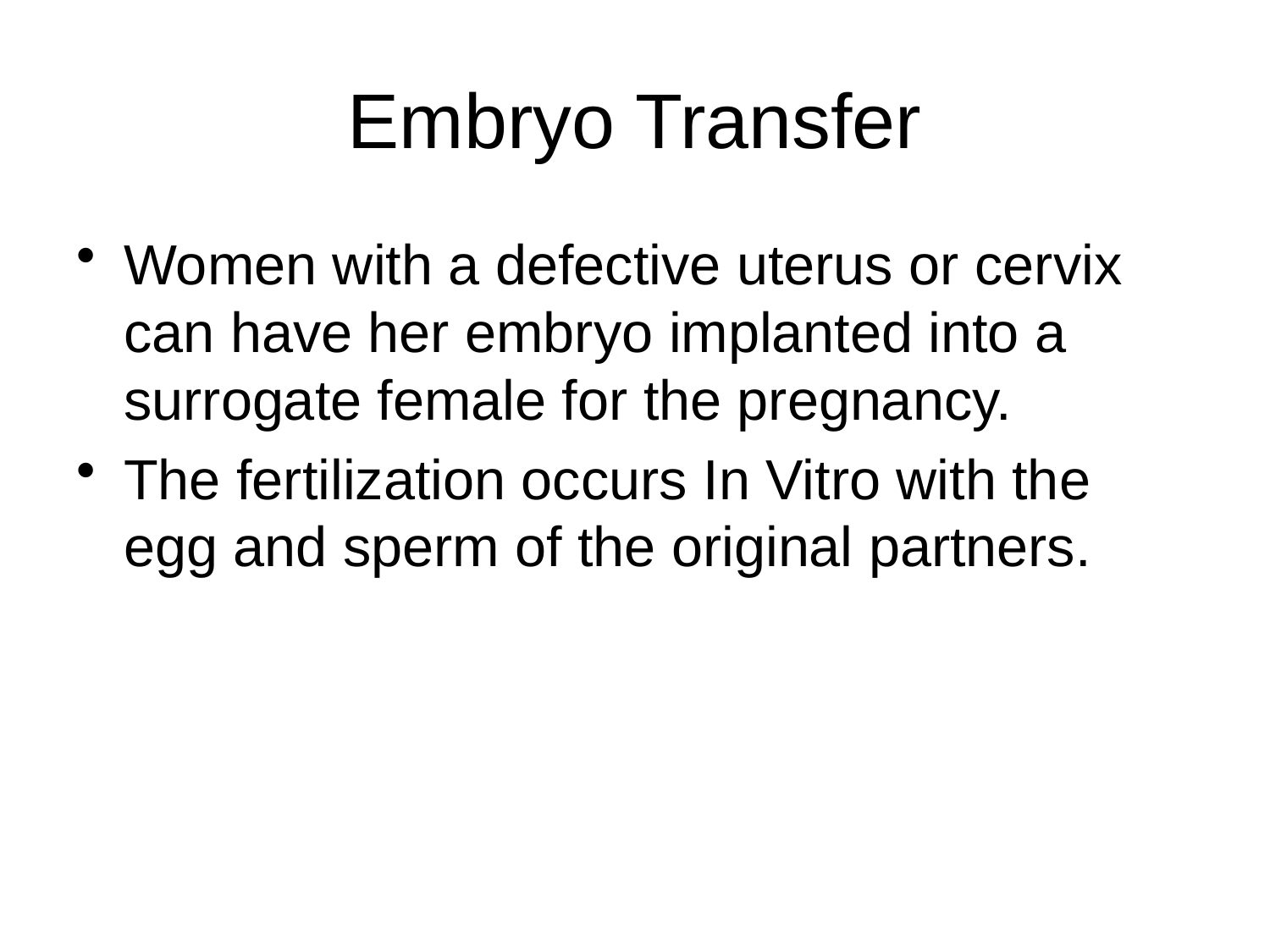

# Embryo Transfer
Women with a defective uterus or cervix can have her embryo implanted into a surrogate female for the pregnancy.
The fertilization occurs In Vitro with the egg and sperm of the original partners.